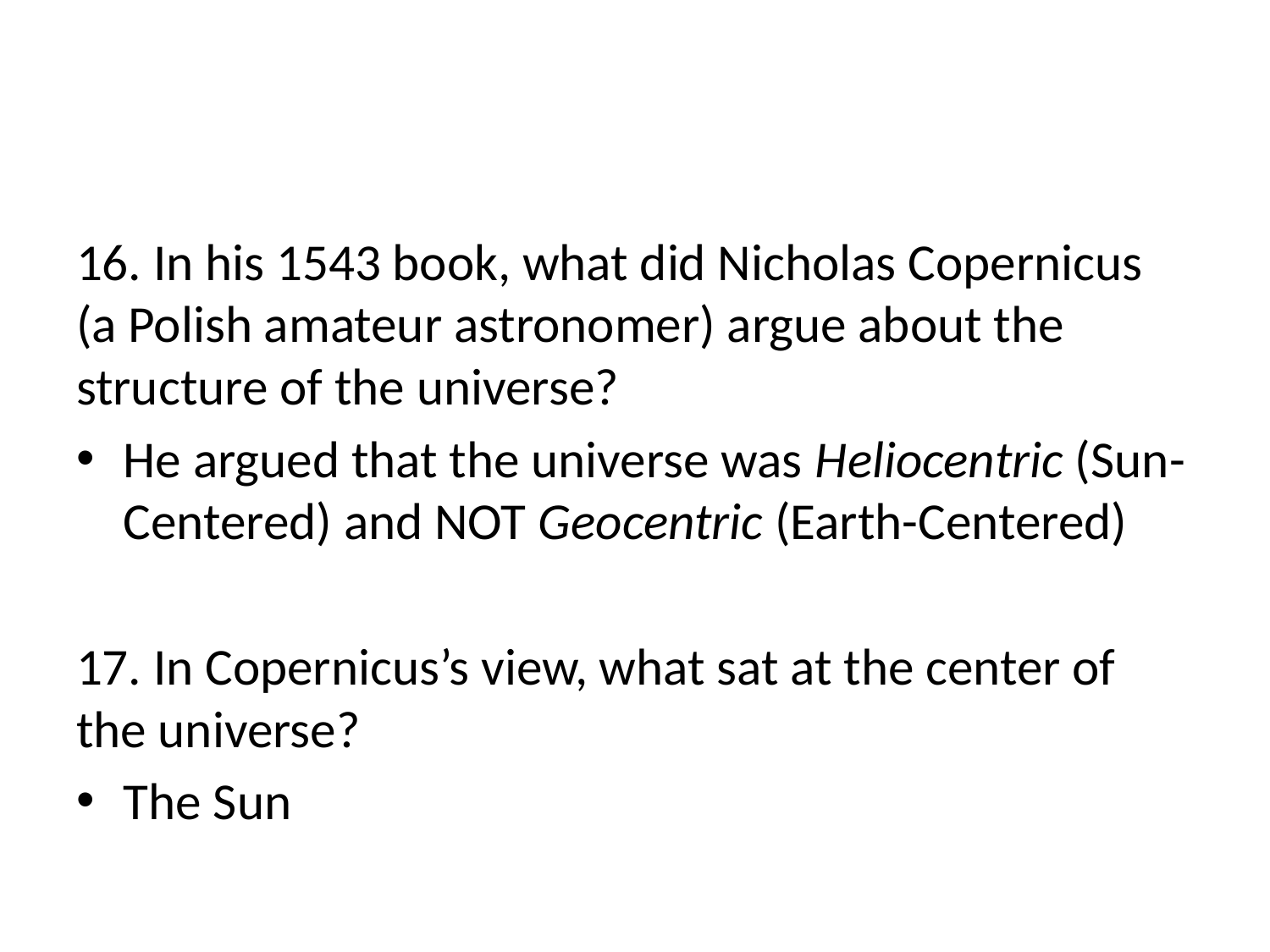

#
16. In his 1543 book, what did Nicholas Copernicus (a Polish amateur astronomer) argue about the structure of the universe?
He argued that the universe was Heliocentric (Sun-Centered) and NOT Geocentric (Earth-Centered)

17. In Copernicus’s view, what sat at the center of the universe?
The Sun